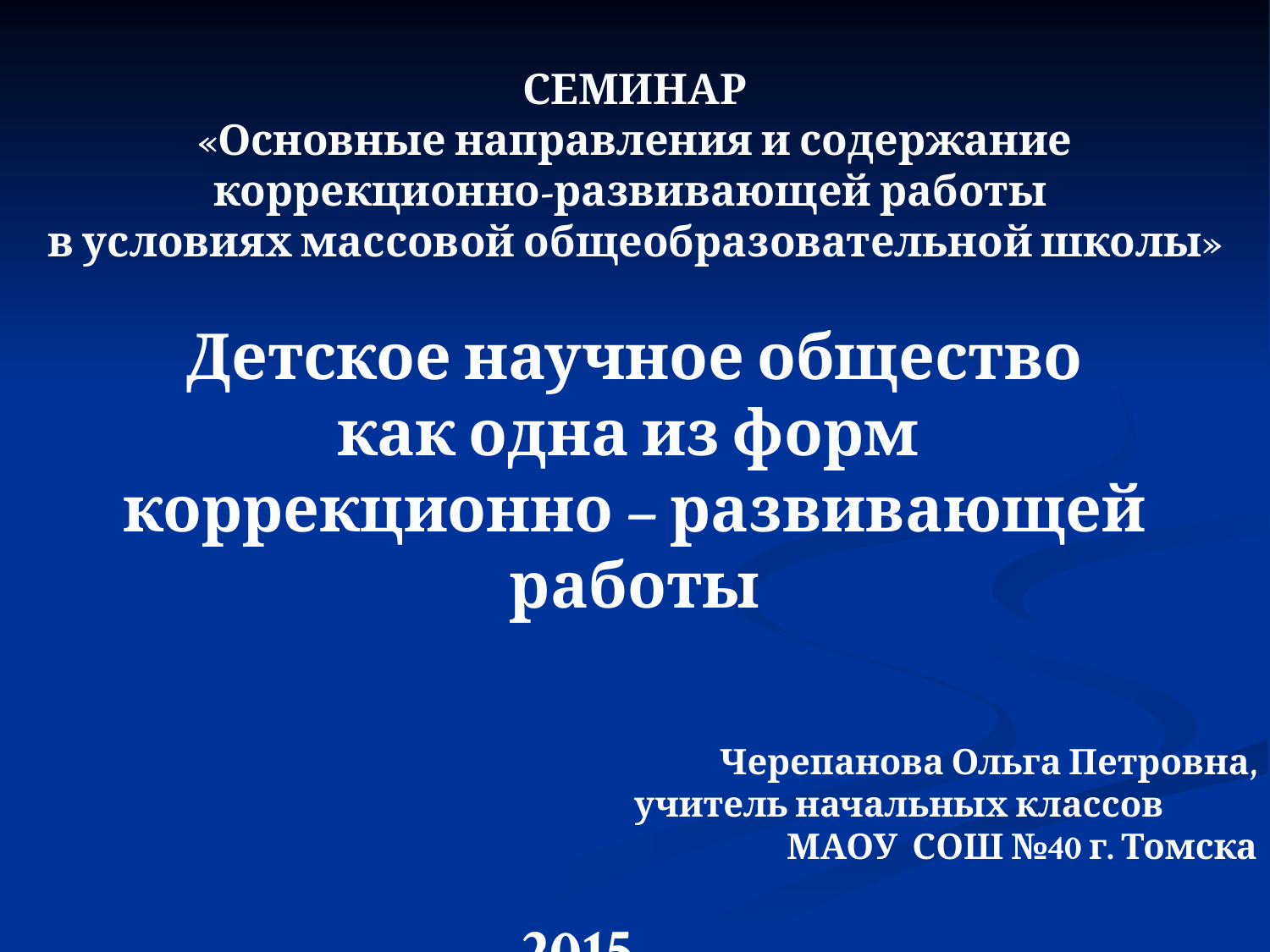

СЕМИНАР
«Основные направления и содержание
коррекционно-развивающей работы
в условиях массовой общеобразовательной школы»

Детское научное общество
как одна из форм
коррекционно – развивающей работы

Черепанова Ольга Петровна,
учитель начальных классов
МАОУ  СОШ №40 г. Томска

2015